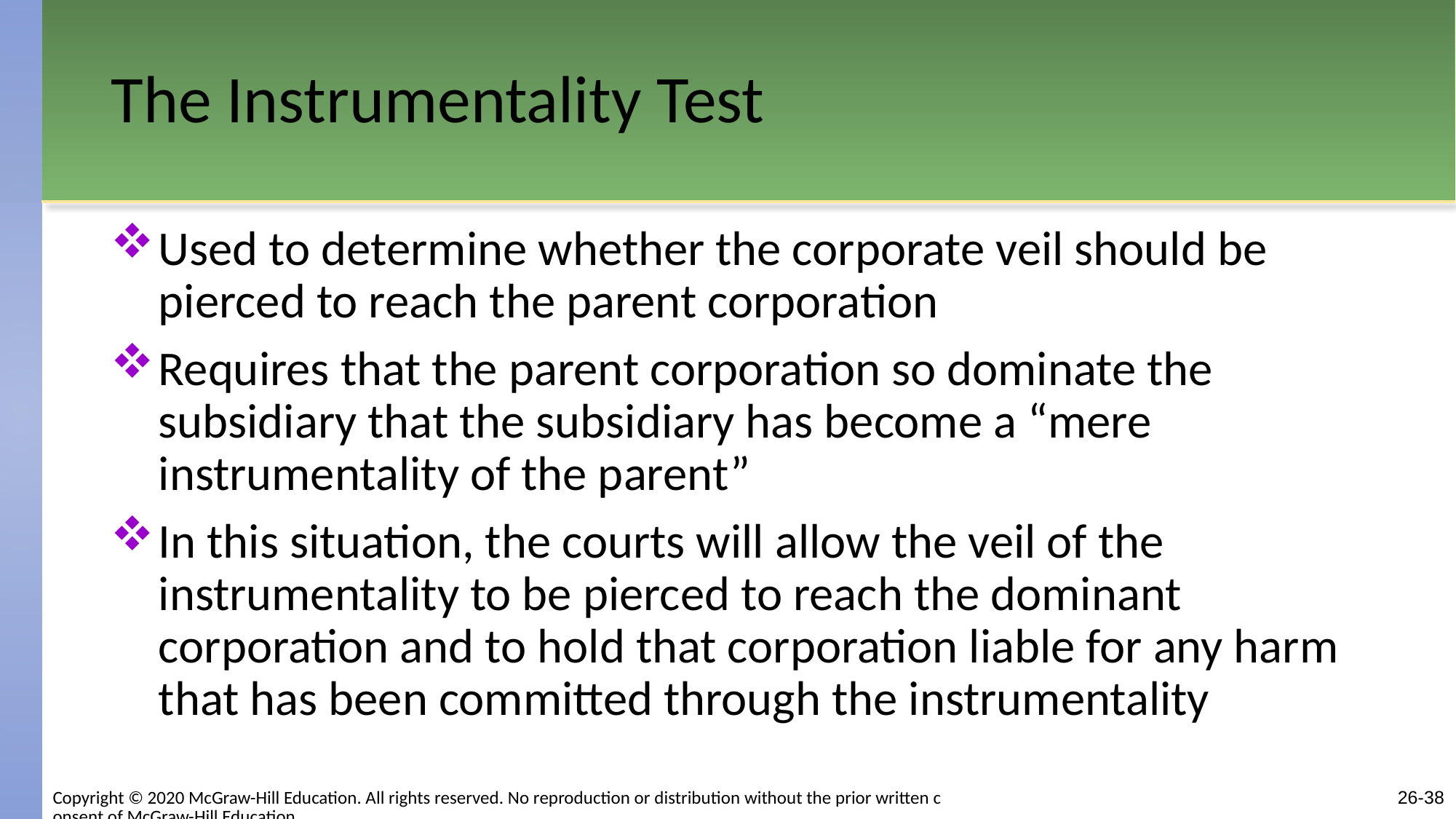

# The Instrumentality Test
Used to determine whether the corporate veil should be pierced to reach the parent corporation
Requires that the parent corporation so dominate the subsidiary that the subsidiary has become a “mere instrumentality of the parent”
In this situation, the courts will allow the veil of the instrumentality to be pierced to reach the dominant corporation and to hold that corporation liable for any harm that has been committed through the instrumentality
Copyright © 2020 McGraw-Hill Education. All rights reserved. No reproduction or distribution without the prior written consent of McGraw-Hill Education.
26-38